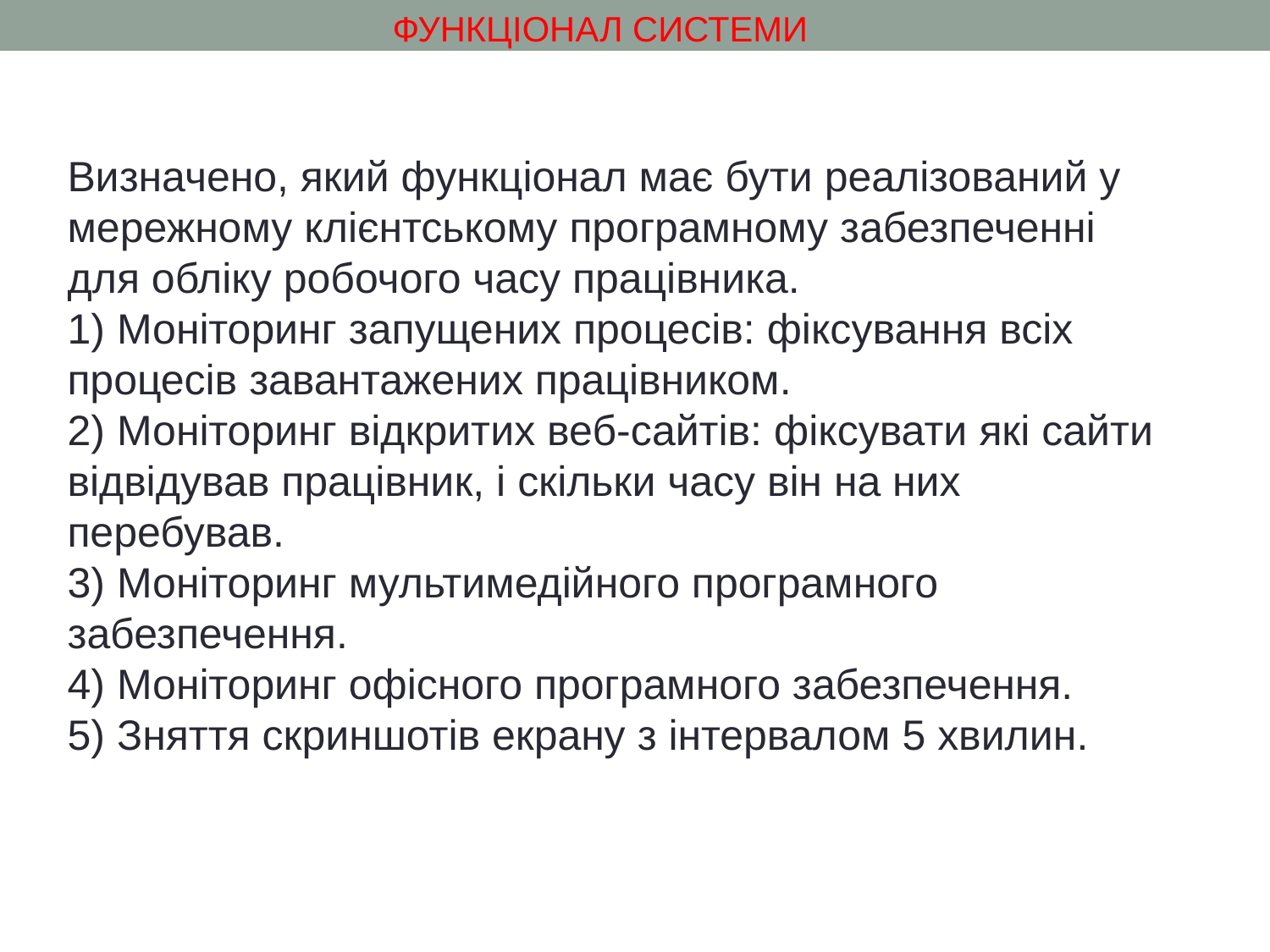

ФУНКЦІОНАЛ СИСТЕМИ
Визначено, який функціонал має бути реалізований у мережному клієнтському програмному забезпеченні для обліку робочого часу працівника.
1) Моніторинг запущених процесів: фіксування всіх процесів завантажених працівником.
2) Моніторинг відкритих веб-сайтів: фіксувати які сайти відвідував працівник, і скільки часу він на них перебував.
3) Моніторинг мультимедійного програмного забезпечення.
4) Моніторинг офісного програмного забезпечення.
5) Зняття скриншотів екрану з інтервалом 5 хвилин.